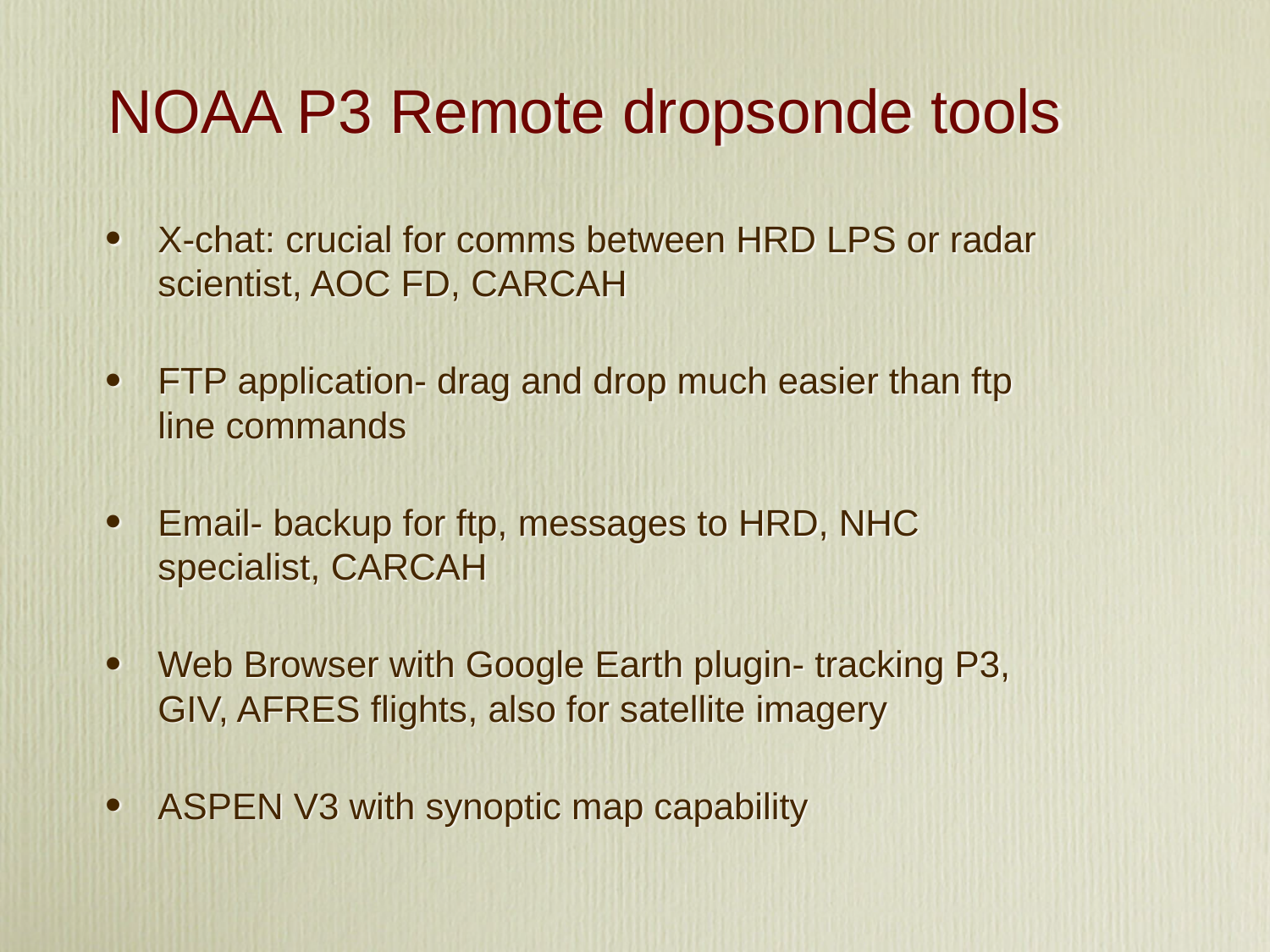

# NOAA P3 Remote dropsonde tools
X-chat: crucial for comms between HRD LPS or radar scientist, AOC FD, CARCAH
FTP application- drag and drop much easier than ftp line commands
Email- backup for ftp, messages to HRD, NHC specialist, CARCAH
Web Browser with Google Earth plugin- tracking P3, GIV, AFRES flights, also for satellite imagery
ASPEN V3 with synoptic map capability